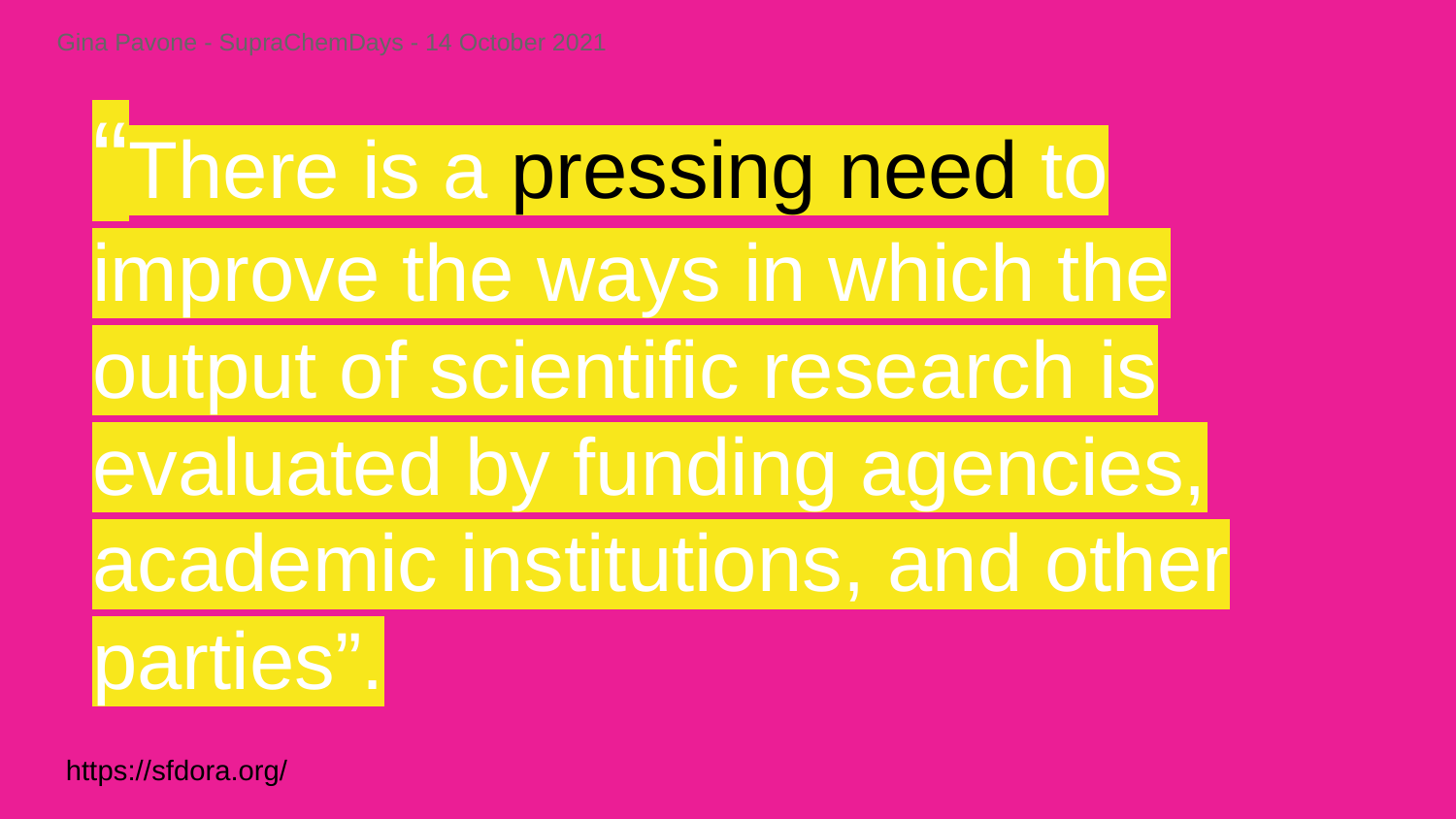

# “There is a pressing need to improve the ways in which the output of scientific research is evaluated by funding agencies, academic institutions, and other parties”.

https://sfdora.org/